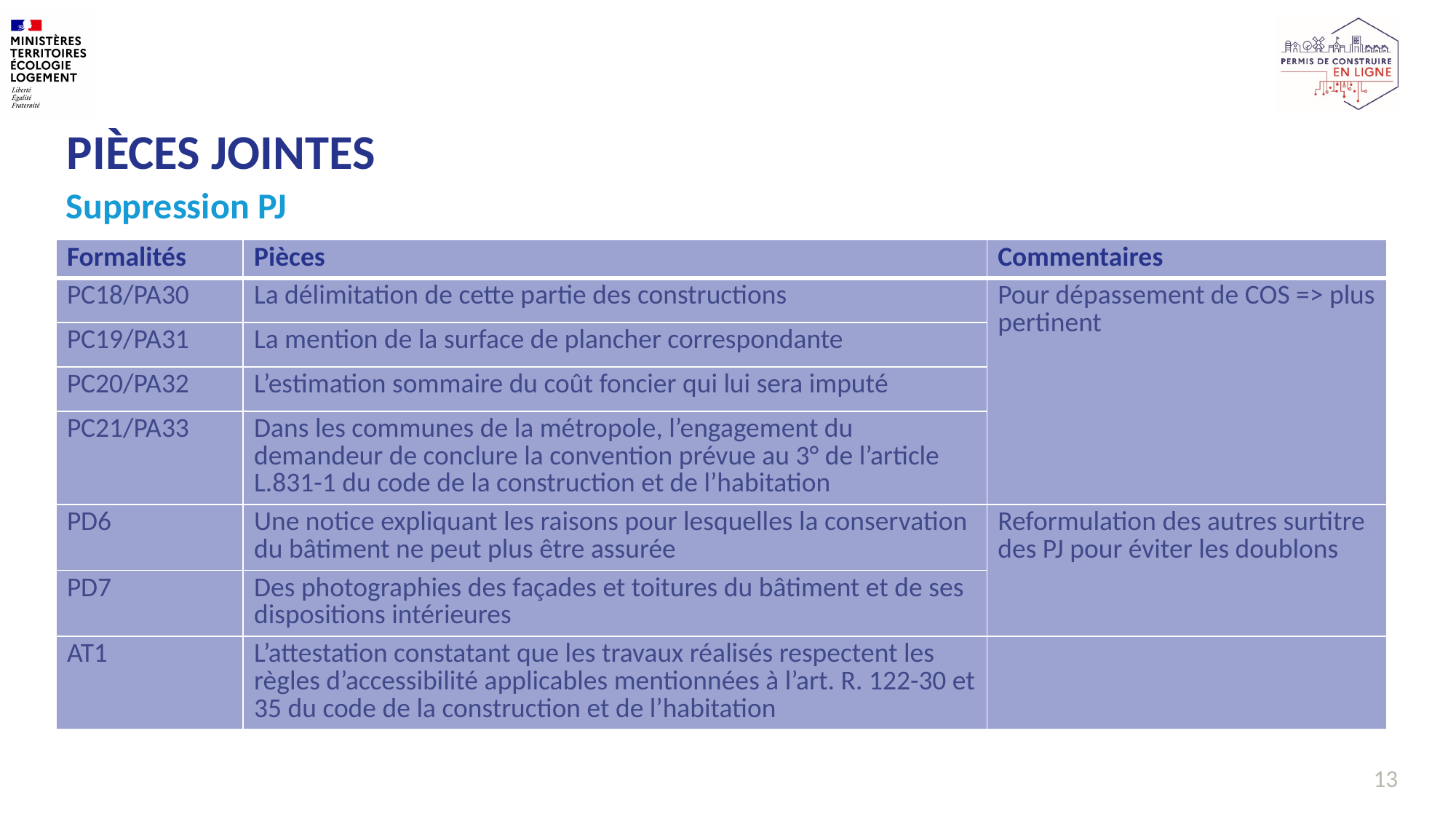

# Pièces jointes
Suppression PJ
| Formalités | Pièces | Commentaires |
| --- | --- | --- |
| PC18/PA30 | La délimitation de cette partie des constructions | Pour dépassement de COS => plus pertinent |
| PC19/PA31 | La mention de la surface de plancher correspondante |  |
| PC20/PA32 | L’estimation sommaire du coût foncier qui lui sera imputé |  |
| PC21/PA33 | Dans les communes de la métropole, l’engagement du demandeur de conclure la convention prévue au 3° de l’article L.831-1 du code de la construction et de l’habitation |  |
| PD6 | Une notice expliquant les raisons pour lesquelles la conservation du bâtiment ne peut plus être assurée | Reformulation des autres surtitre des PJ pour éviter les doublons |
| PD7 | Des photographies des façades et toitures du bâtiment et de ses dispositions intérieures |  |
| AT1 | L’attestation constatant que les travaux réalisés respectent les règles d’accessibilité applicables mentionnées à l’art. R. 122-30 et 35 du code de la construction et de l’habitation |  |
13